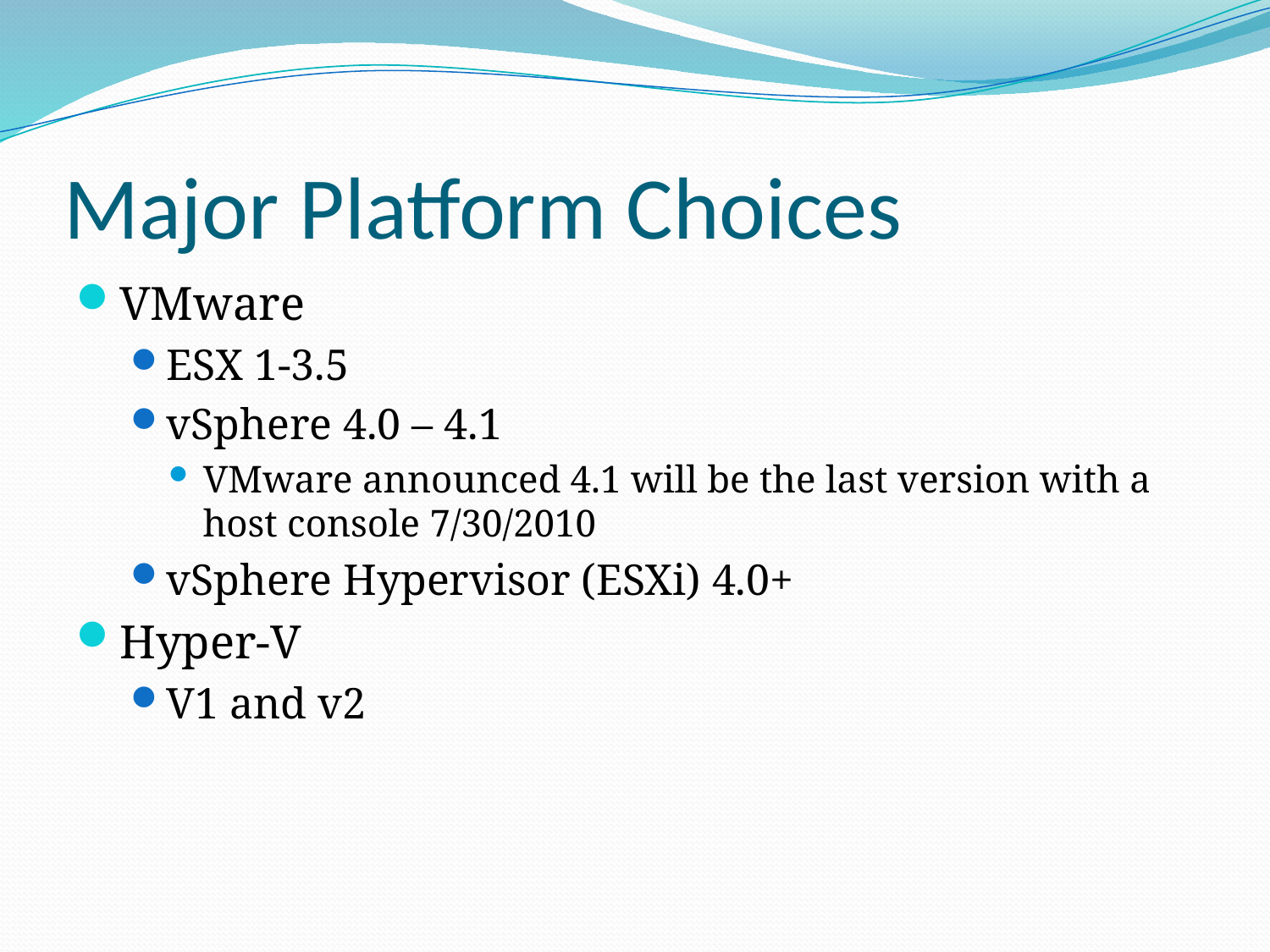

# Major Platform Choices
VMware
ESX 1-3.5
vSphere 4.0 – 4.1
VMware announced 4.1 will be the last version with a host console 7/30/2010
vSphere Hypervisor (ESXi) 4.0+
Hyper-V
V1 and v2